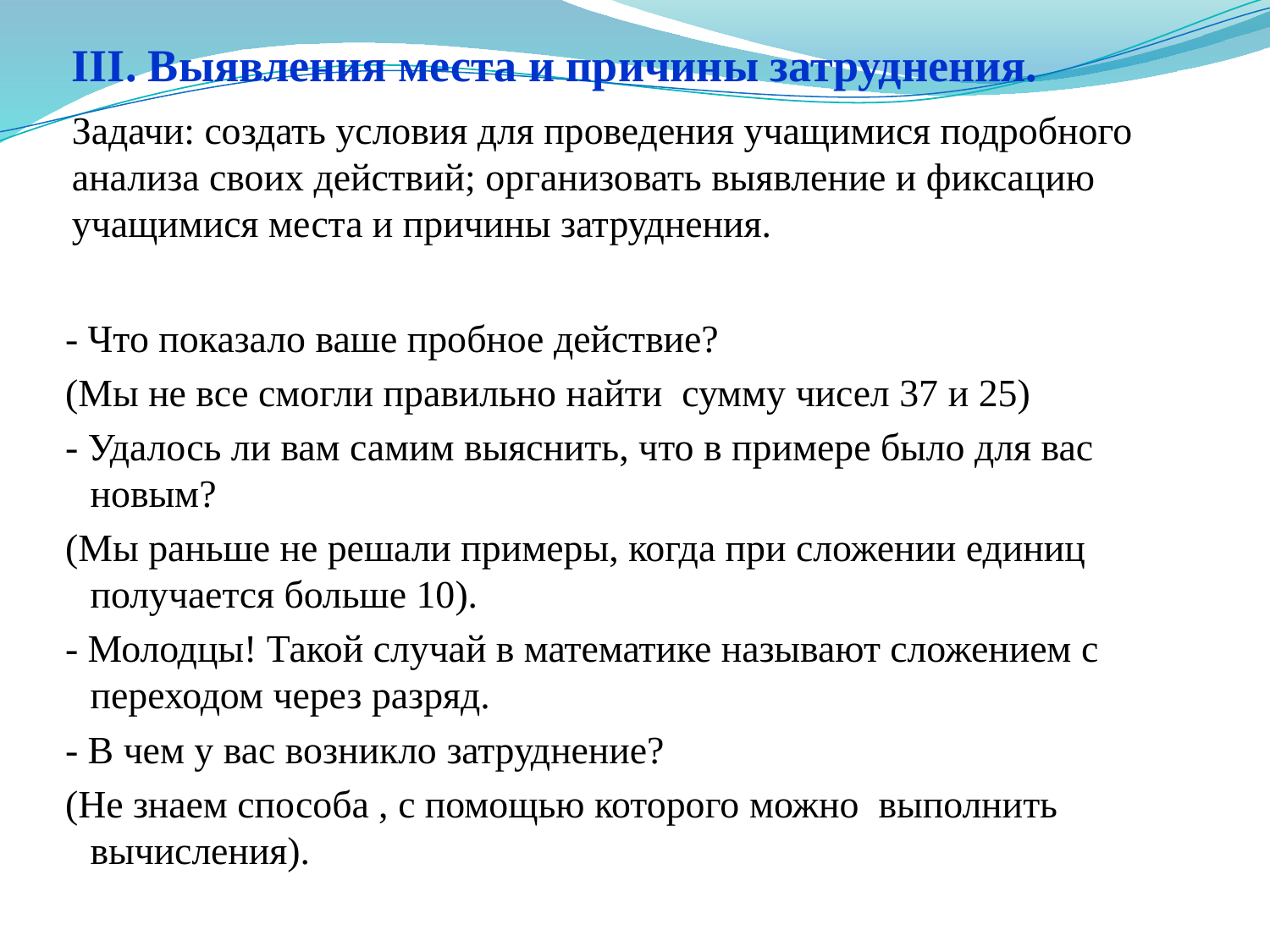

III. Выявления места и причины затруднения.
Задачи: создать условия для проведения учащимися подробного анализа своих действий; организовать выявление и фиксацию учащимися места и причины затруднения.

- Что показало ваше пробное действие?
(Мы не все смогли правильно найти  сумму чисел 37 и 25)
- Удалось ли вам самим выяснить, что в примере было для вас новым?
(Мы раньше не решали примеры, когда при сложении единиц получается больше 10).
- Молодцы! Такой случай в математике называют сложением с переходом через разряд.
- В чем у вас возникло затруднение?
(Не знаем способа , с помощью которого можно  выполнить вычисления).